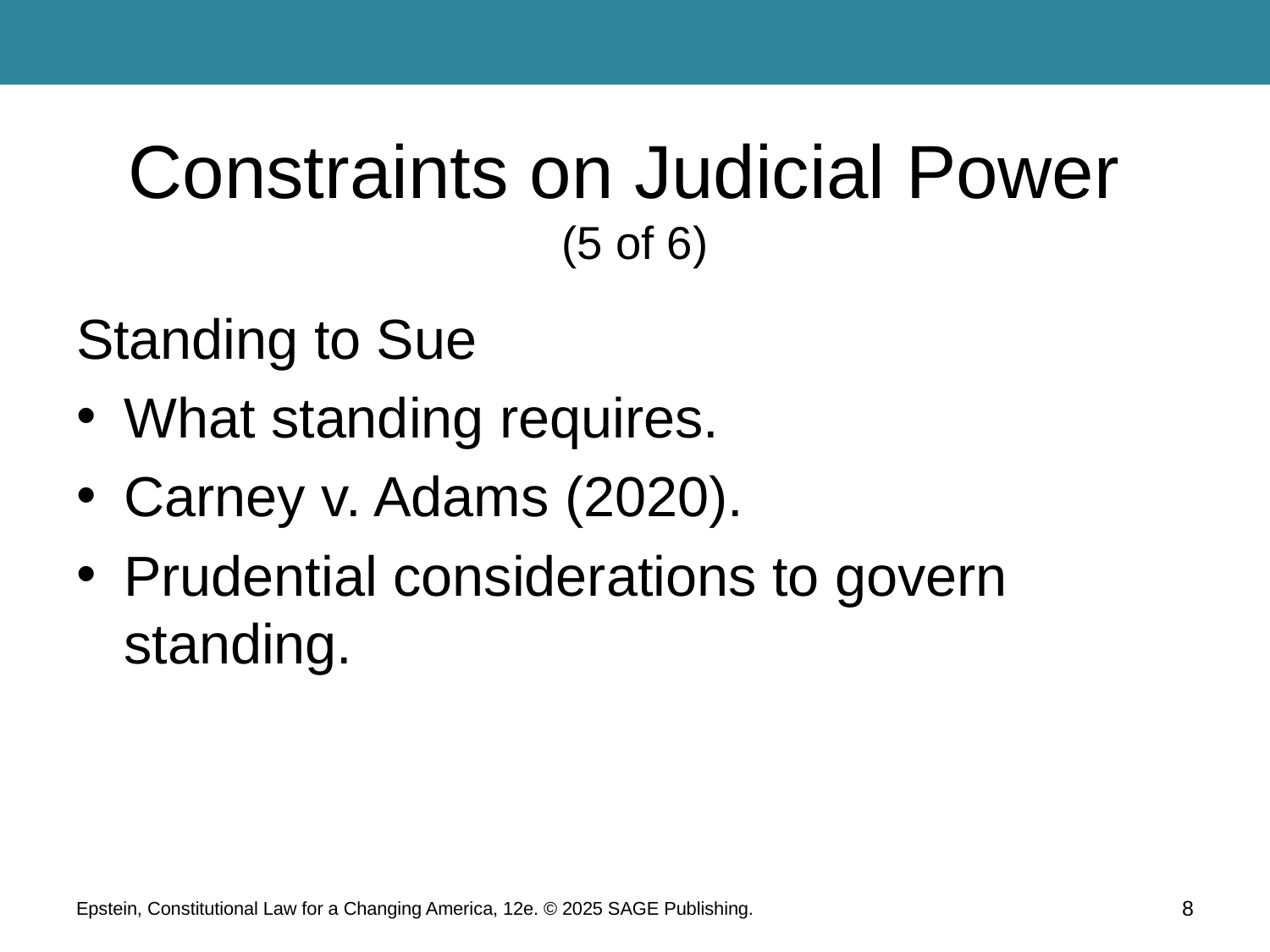

# Constraints on Judicial Power (5 of 6)
Standing to Sue
What standing requires.
Carney v. Adams (2020).
Prudential considerations to govern standing.

Epstein, Constitutional Law for a Changing America, 12e. © 2025 SAGE Publishing.
8